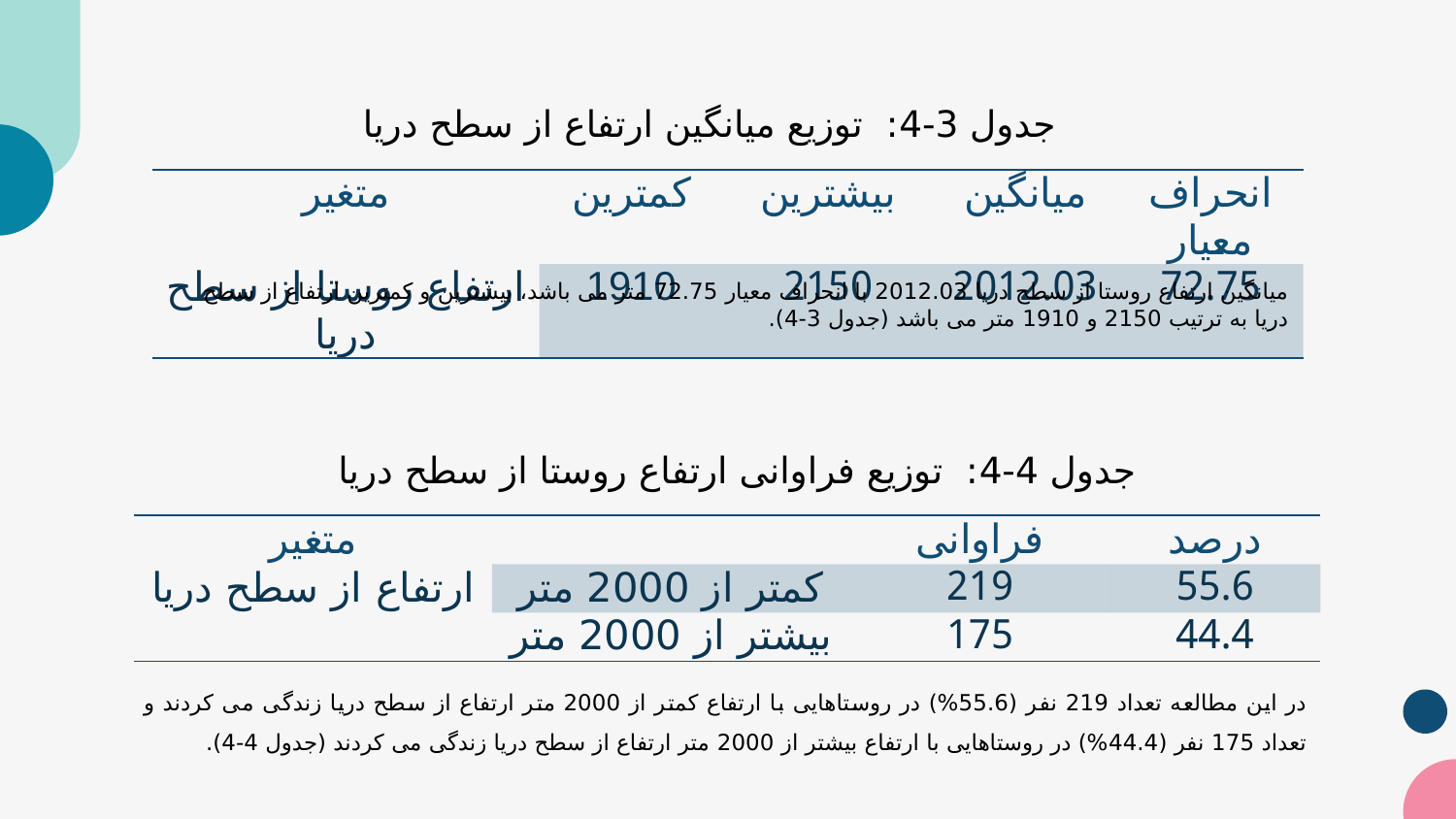

جدول 3-4:  توزیع میانگین ارتفاع از سطح دریا
| متغیر | کمترین | بیشترین | میانگین | انحراف معیار |
| --- | --- | --- | --- | --- |
| ارتفاع روستا از سطح دریا | 1910 | 2150 | 2012.03 | 72.75 |
میانگین ارتفاع روستا از سطح دریا 2012.03 با انحراف معیار 72.75 متر می باشد، بیشترین و کمترین ارتفاع از سطح دریا به ترتیب 2150 و 1910 متر می باشد (جدول 3-4).
جدول 4-4:  توزیع فراوانی ارتفاع روستا از سطح دریا
| متغیر |  | فراوانی | درصد |
| --- | --- | --- | --- |
| ارتفاع از سطح دریا | کمتر از 2000 متر | 219 | 55.6 |
|  | بیشتر از 2000 متر | 175 | 44.4 |
در این مطالعه تعداد 219 نفر (55.6%) در روستاهایی با ارتفاع کمتر از 2000 متر ارتفاع از سطح دریا زندگی می کردند و تعداد 175 نفر (44.4%) در روستاهایی با ارتفاع بیشتر از 2000 متر ارتفاع از سطح دریا زندگی می کردند (جدول 4-4).